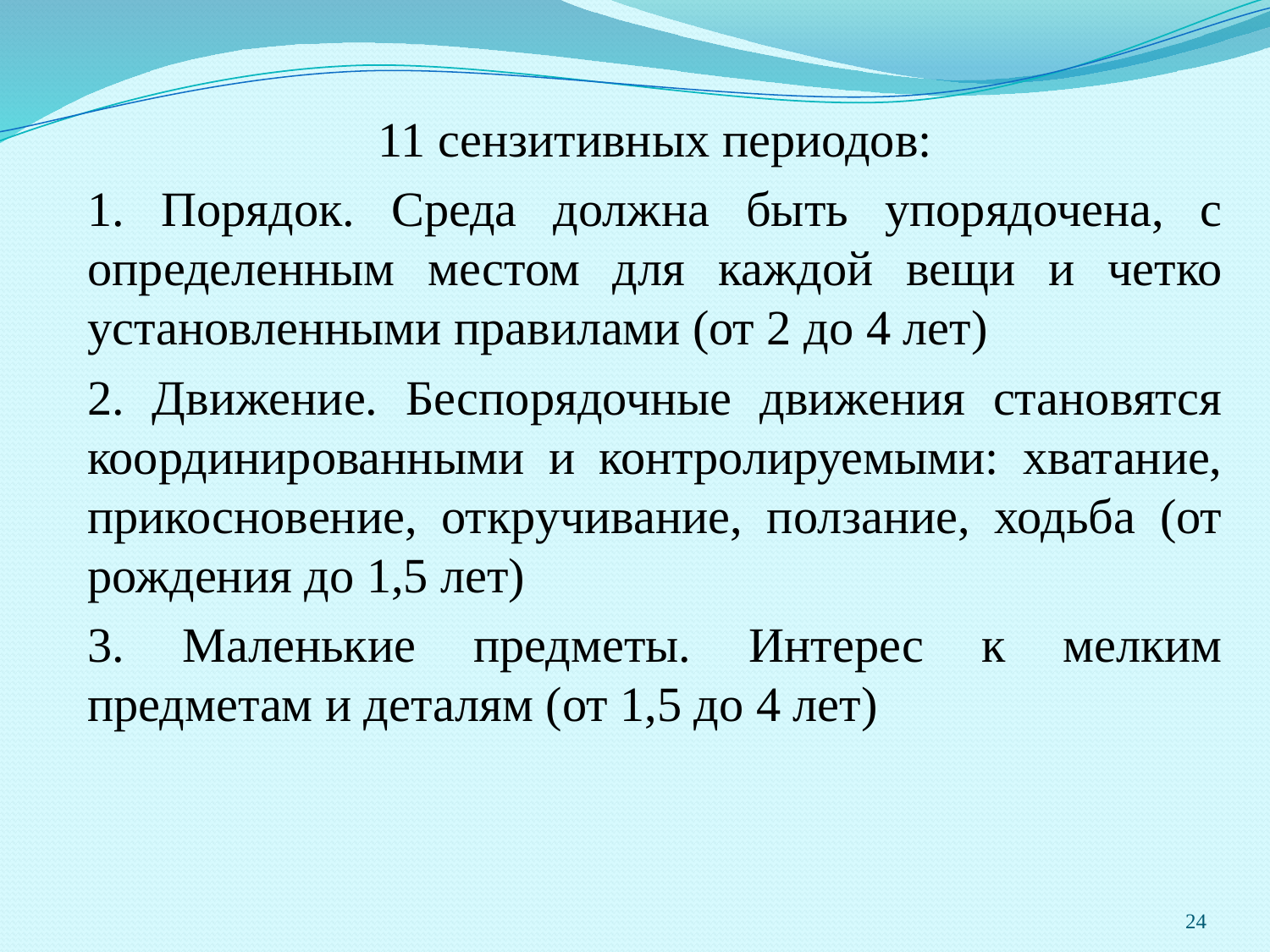

11 сензитивных периодов:
1. Порядок. Среда должна быть упорядочена, с определенным местом для каждой вещи и четко установленными правилами (от 2 до 4 лет)
2. Движение. Беспорядочные движения становятся координированными и контролируемыми: хватание, прикосновение, откручивание, ползание, ходьба (от рождения до 1,5 лет)
3. Маленькие предметы. Интерес к мелким предметам и деталям (от 1,5 до 4 лет)

24